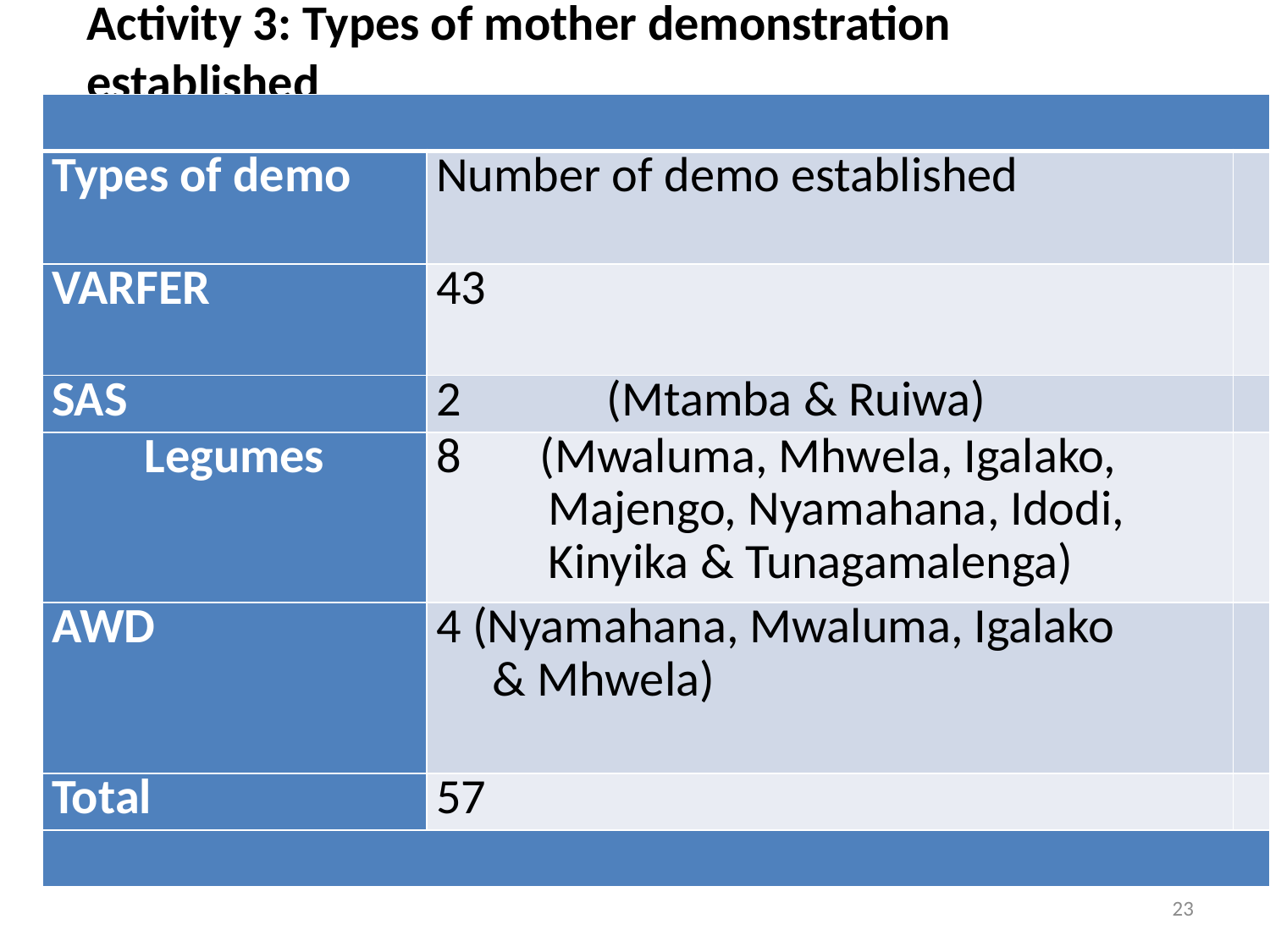

# Activity 3: Types of mother demonstration established
|  |  |  |
| --- | --- | --- |
| Types of demo | Number of demo established |  |
| VARFER | 43 |  |
| SAS | 2 (Mtamba & Ruiwa) |  |
| Legumes | 8 (Mwaluma, Mhwela, Igalako, Majengo, Nyamahana, Idodi, Kinyika & Tunagamalenga) |  |
| AWD | 4 (Nyamahana, Mwaluma, Igalako & Mhwela) |  |
| Total | 57 |  |
|  |  |  |
23